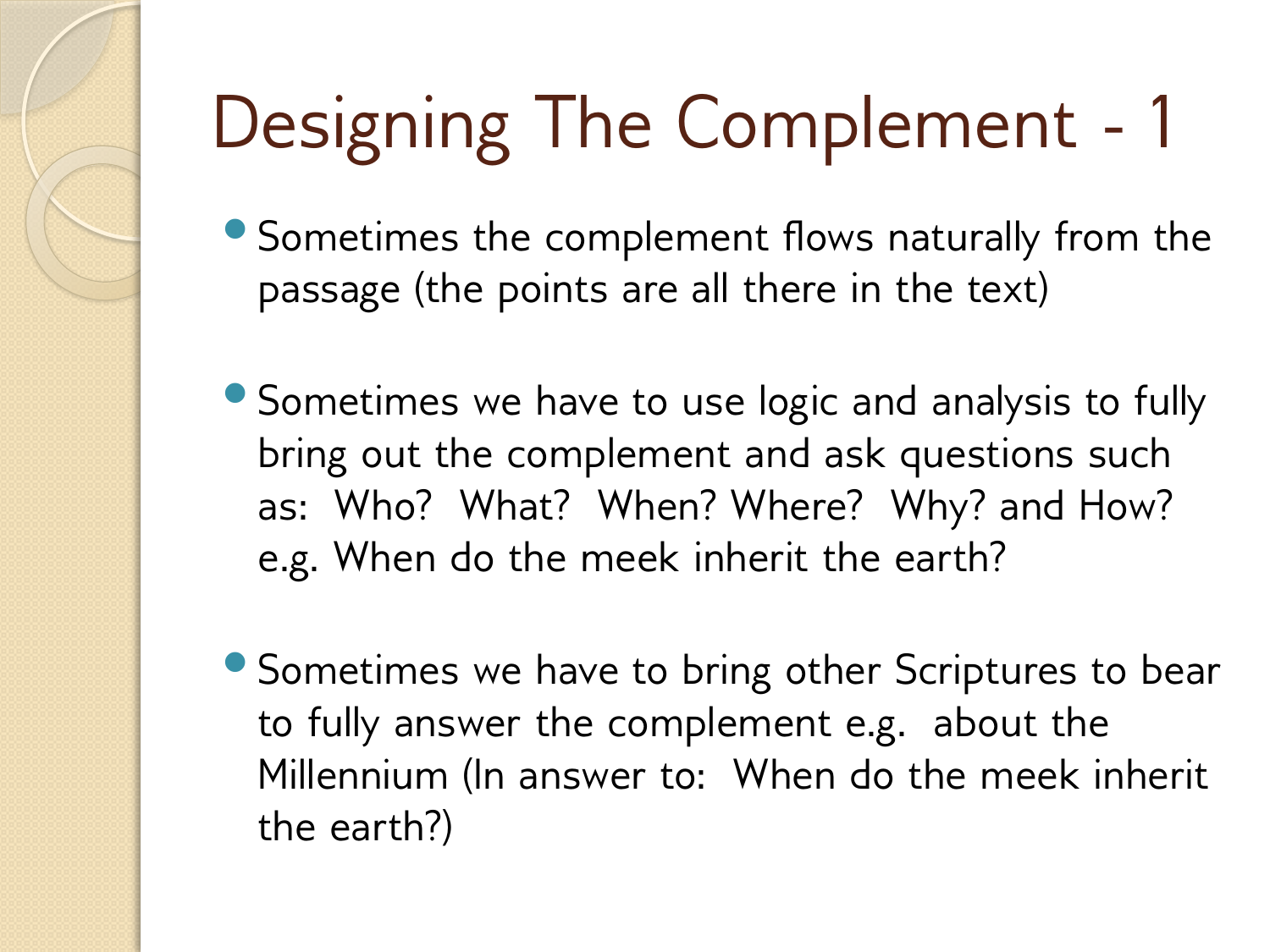

# Designing The Complement - 1
Sometimes the complement flows naturally from the passage (the points are all there in the text)
Sometimes we have to use logic and analysis to fully bring out the complement and ask questions such as:  Who?  What?  When? Where?  Why? and How? e.g. When do the meek inherit the earth?
Sometimes we have to bring other Scriptures to bear to fully answer the complement e.g.  about the Millennium (In answer to:  When do the meek inherit the earth?)